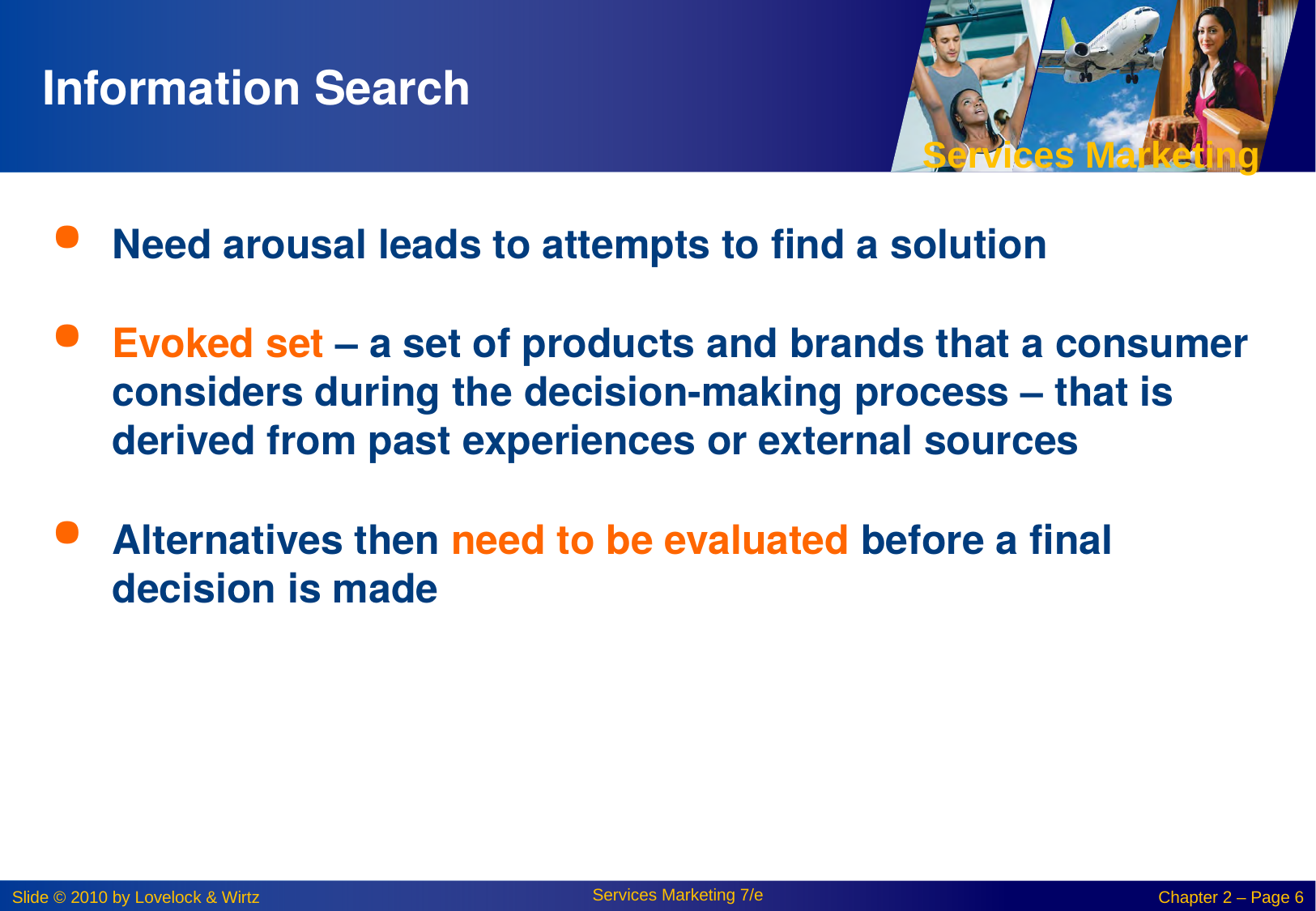

# Information Search
Need arousal leads to attempts to find a solution
Evoked set – a set of products and brands that a consumer considers during the decision-making process – that is derived from past experiences or external sources
Alternatives then need to be evaluated before a final decision is made